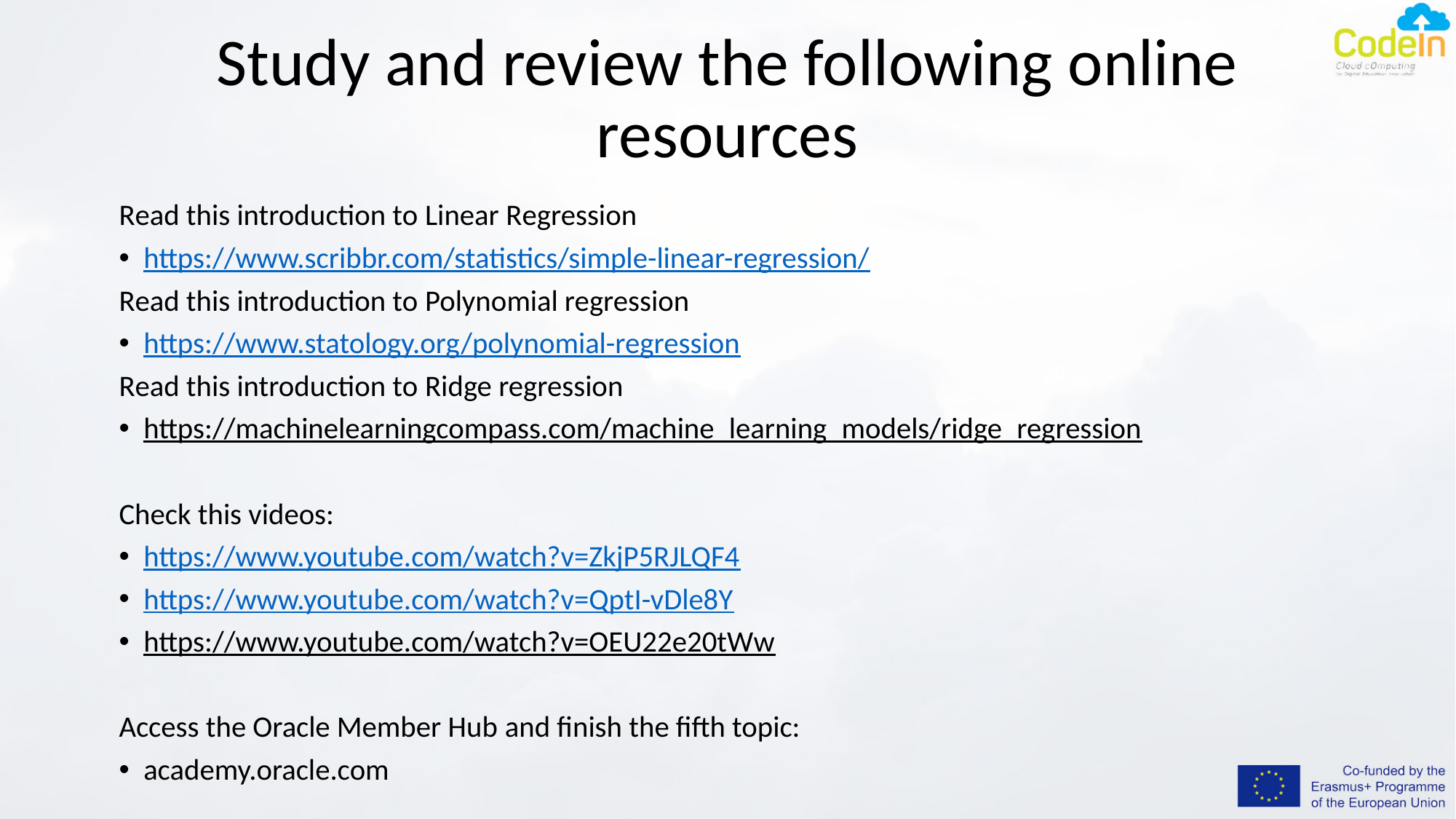

# Study and review the following online resources
Read this introduction to Linear Regression
https://www.scribbr.com/statistics/simple-linear-regression/
Read this introduction to Polynomial regression
https://www.statology.org/polynomial-regression
Read this introduction to Ridge regression
https://machinelearningcompass.com/machine_learning_models/ridge_regression

Check this videos:
https://www.youtube.com/watch?v=ZkjP5RJLQF4
https://www.youtube.com/watch?v=QptI-vDle8Y
https://www.youtube.com/watch?v=OEU22e20tWw

Access the Oracle Member Hub and finish the fifth topic:
academy.oracle.com